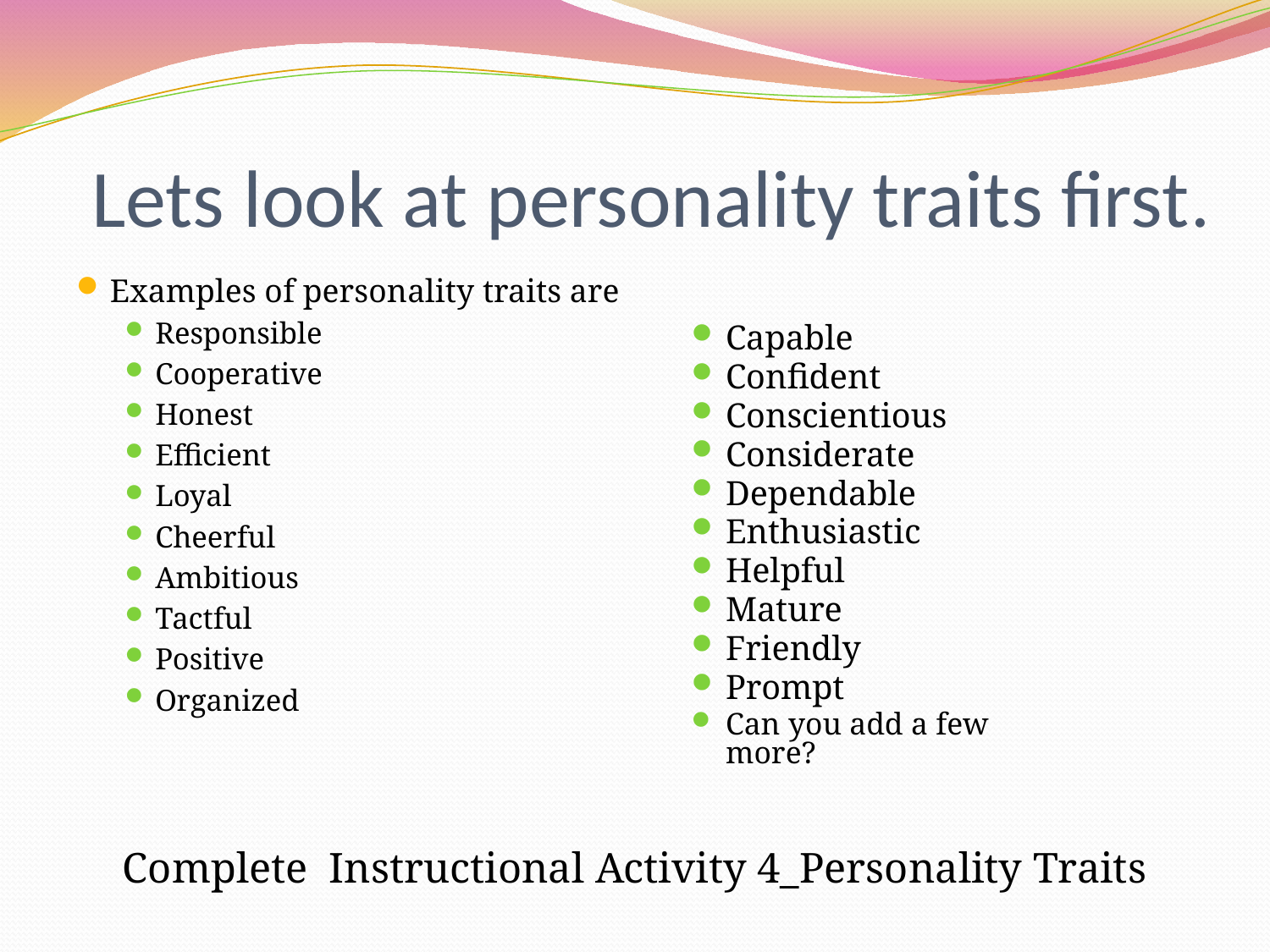

# Lets look at personality traits first.
Examples of personality traits are
Responsible
Cooperative
Honest
Efficient
Loyal
Cheerful
Ambitious
Tactful
Positive
Organized

Complete  Instructional Activity 4_Personality Traits

Capable
Confident
Conscientious
Considerate
Dependable
Enthusiastic
Helpful
Mature
Friendly
Prompt
Can you add a few more?